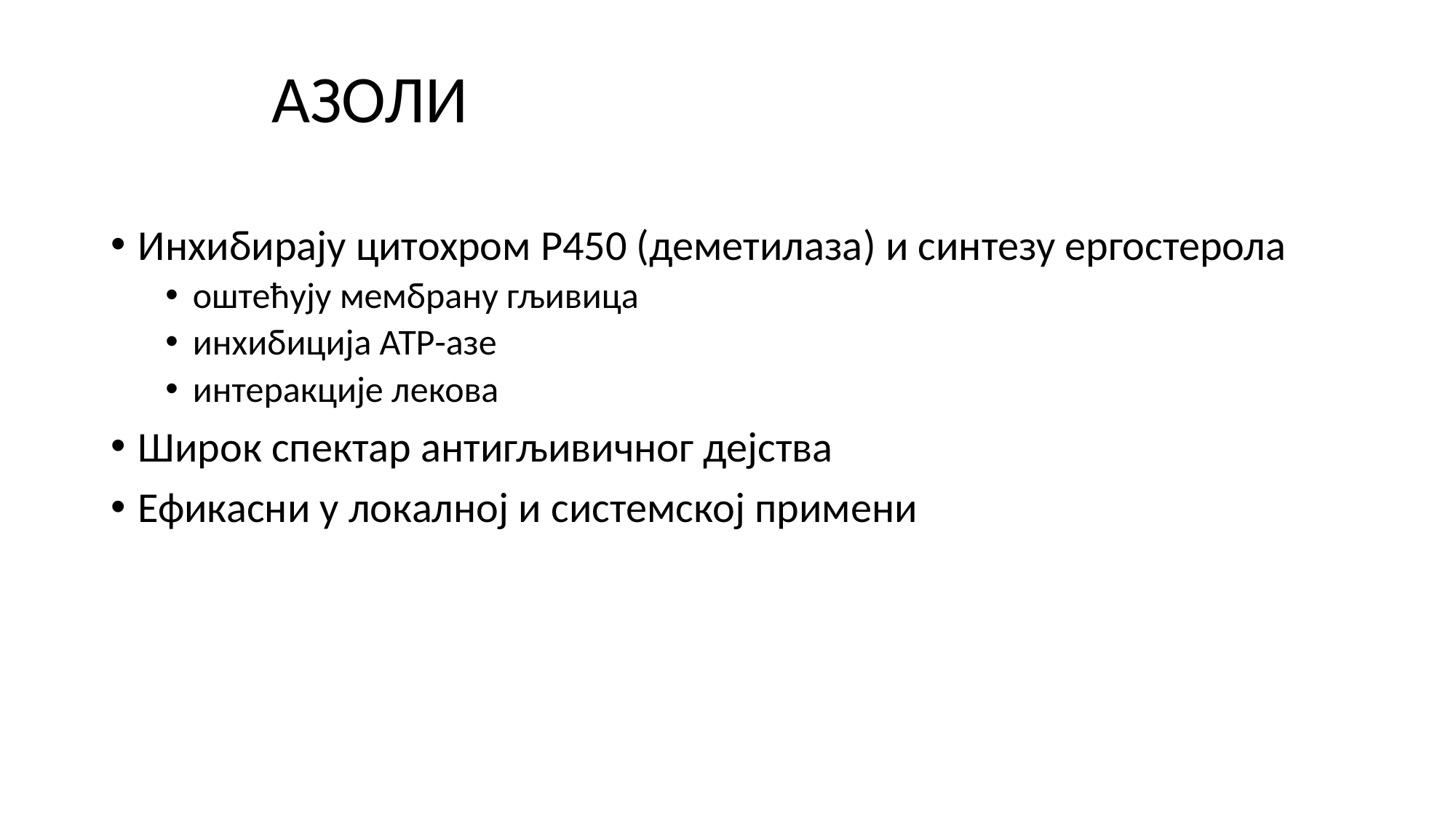

# АЗОЛИ
Инхибирају цитохром Р450 (деметилаза) и синтезу ергостерола
оштећују мембрану гљивица
инхибиција АТР-азе
интеракције лекова
Широк спектар антигљивичног дејства
Ефикасни у локалној и системској примени